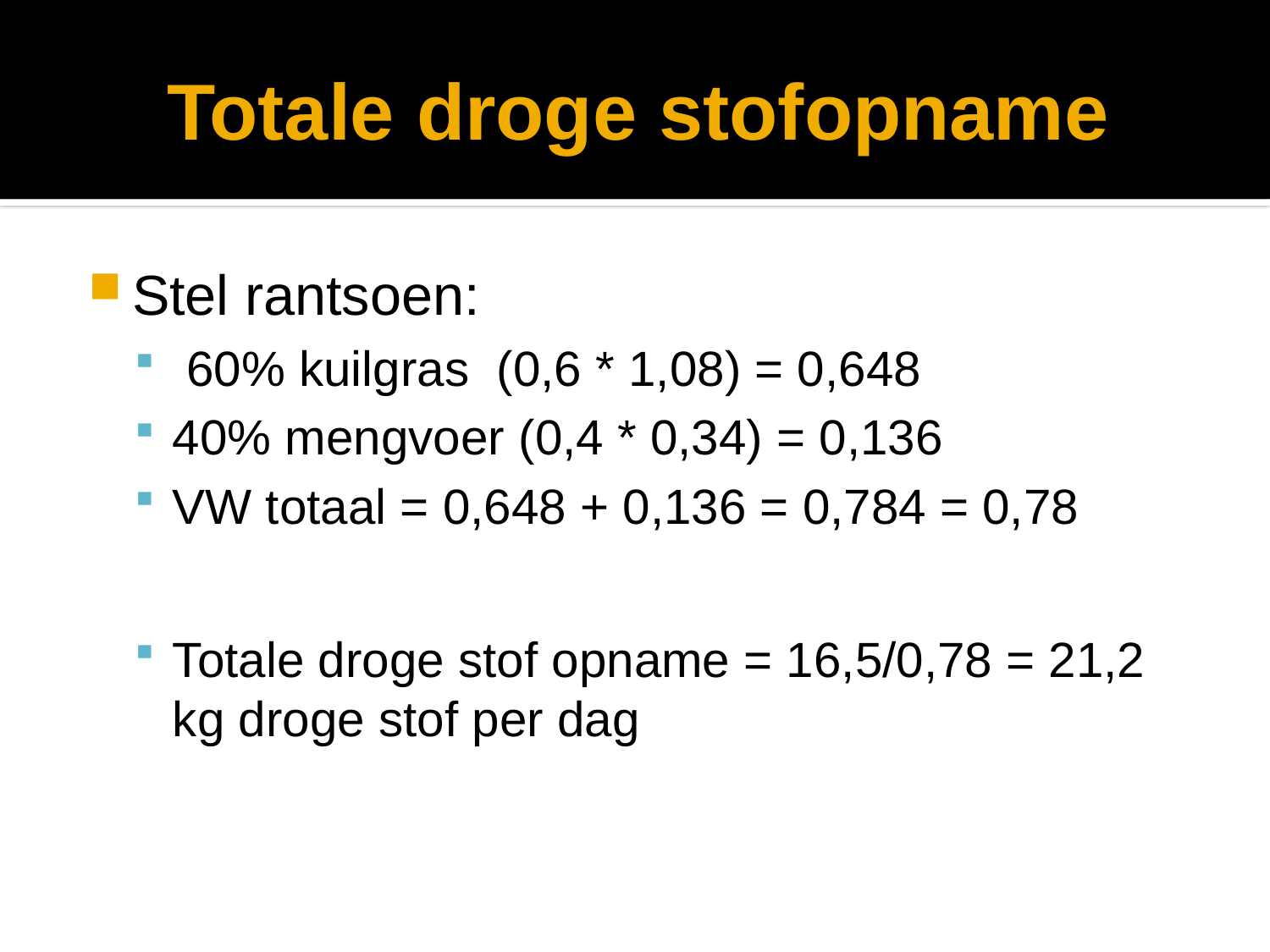

# Totale droge stofopname
Stel rantsoen:
 60% kuilgras  (0,6 * 1,08) = 0,648
40% mengvoer (0,4 * 0,34) = 0,136
VW totaal = 0,648 + 0,136 = 0,784 = 0,78

Totale droge stof opname = 16,5/0,78 = 21,2 kg droge stof per dag